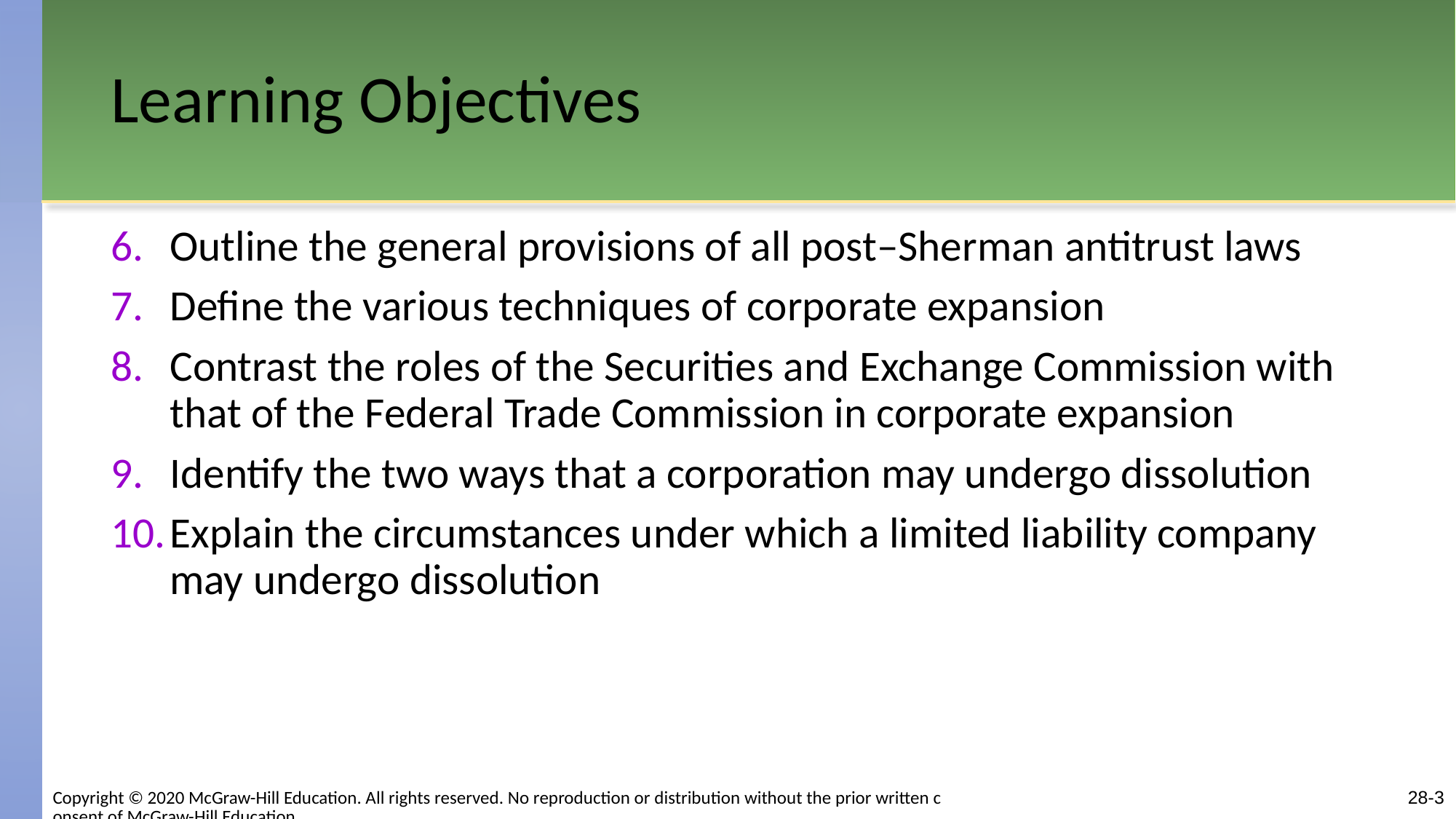

# Learning Objectives
Outline the general provisions of all post–Sherman antitrust laws
Define the various techniques of corporate expansion
Contrast the roles of the Securities and Exchange Commission with that of the Federal Trade Commission in corporate expansion
Identify the two ways that a corporation may undergo dissolution
Explain the circumstances under which a limited liability company may undergo dissolution
Copyright © 2020 McGraw-Hill Education. All rights reserved. No reproduction or distribution without the prior written consent of McGraw-Hill Education.
28-3